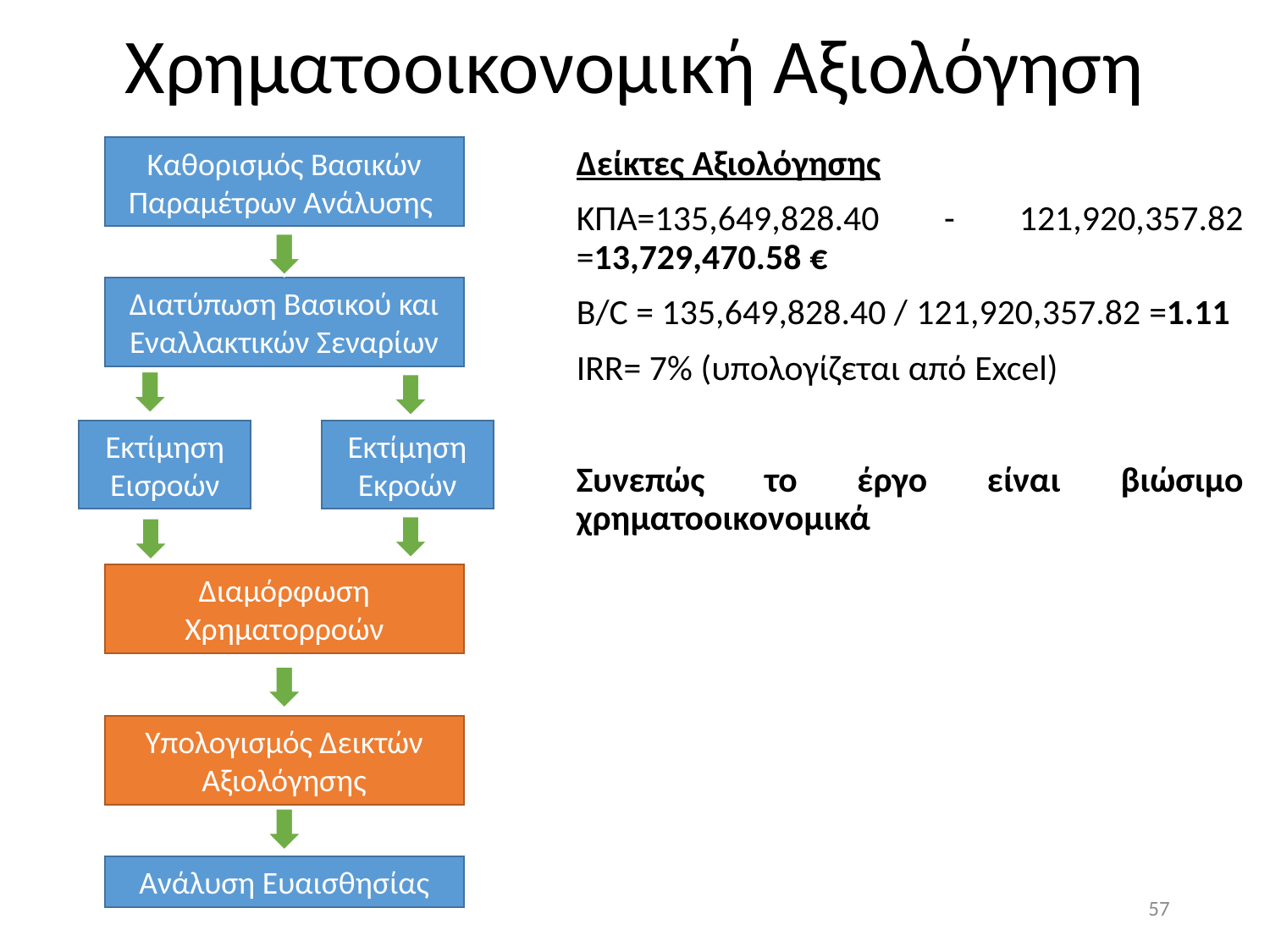

# Χρηματοοικονομική Αξιολόγηση
Καθορισμός Βασικών Παραμέτρων Ανάλυσης

Διατύπωση Βασικού και Εναλλακτικών Σεναρίων

Εκτίμηση Εκροών
Εκτίμηση Εισροών

Διαμόρφωση Χρηματορροών

Υπολογισμός Δεικτών Αξιολόγησης

Ανάλυση Ευαισθησίας
Δείκτες Αξιολόγησης
ΚΠΑ=135,649,828.40 - 121,920,357.82 =13,729,470.58 €
B/C = 135,649,828.40 / 121,920,357.82 =1.11
IRR= 7% (υπολογίζεται από Excel)

Συνεπώς το έργο είναι βιώσιμο χρηματοοικονομικά
57